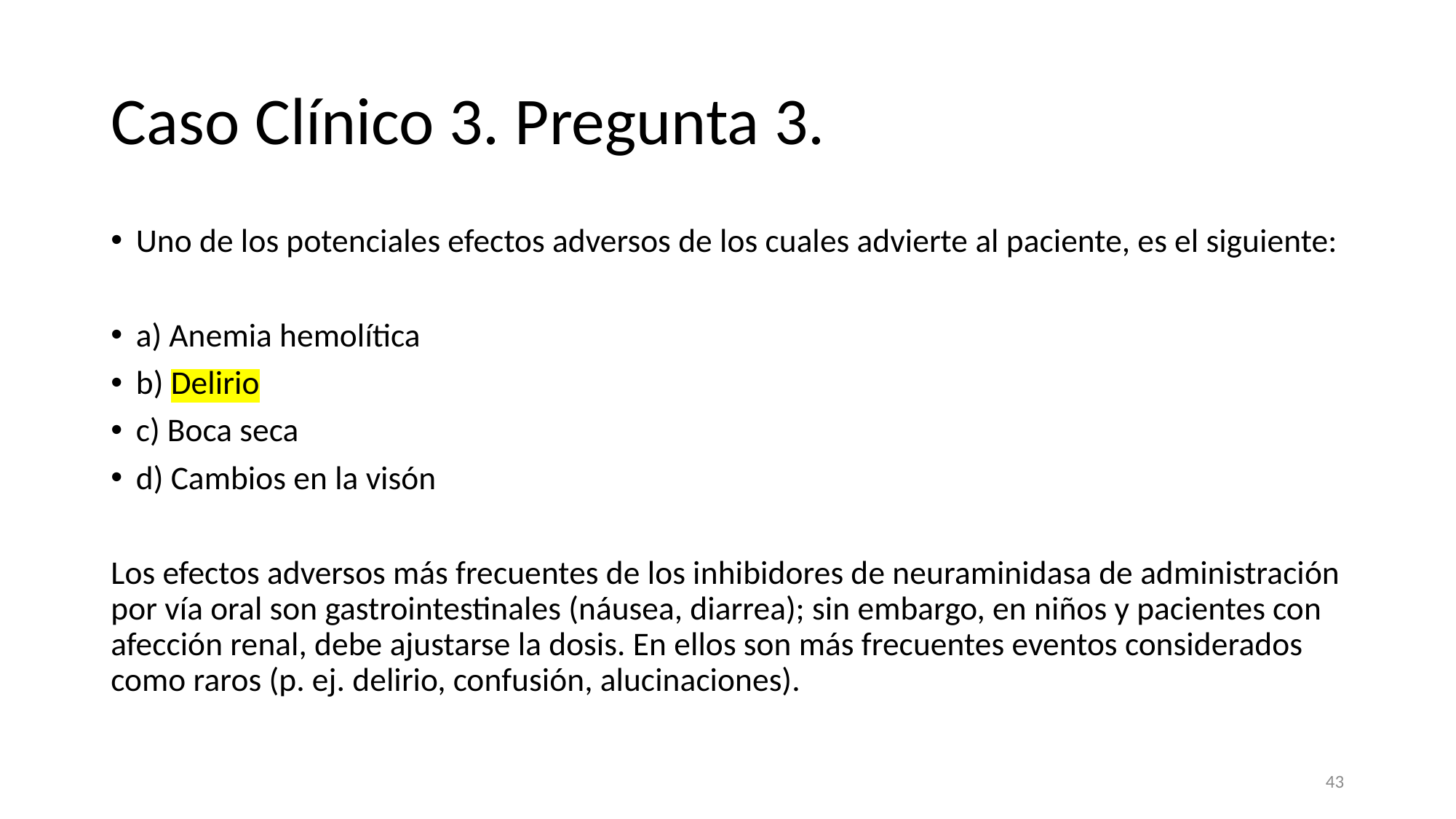

# Caso Clínico 3. Pregunta 3.
Uno de los potenciales efectos adversos de los cuales advierte al paciente, es el siguiente:

a) Anemia hemolítica
b) Delirio
c) Boca seca
d) Cambios en la visón

Los efectos adversos más frecuentes de los inhibidores de neuraminidasa de administración por vía oral son gastrointestinales (náusea, diarrea); sin embargo, en niños y pacientes con afección renal, debe ajustarse la dosis. En ellos son más frecuentes eventos considerados como raros (p. ej. delirio, confusión, alucinaciones).
43